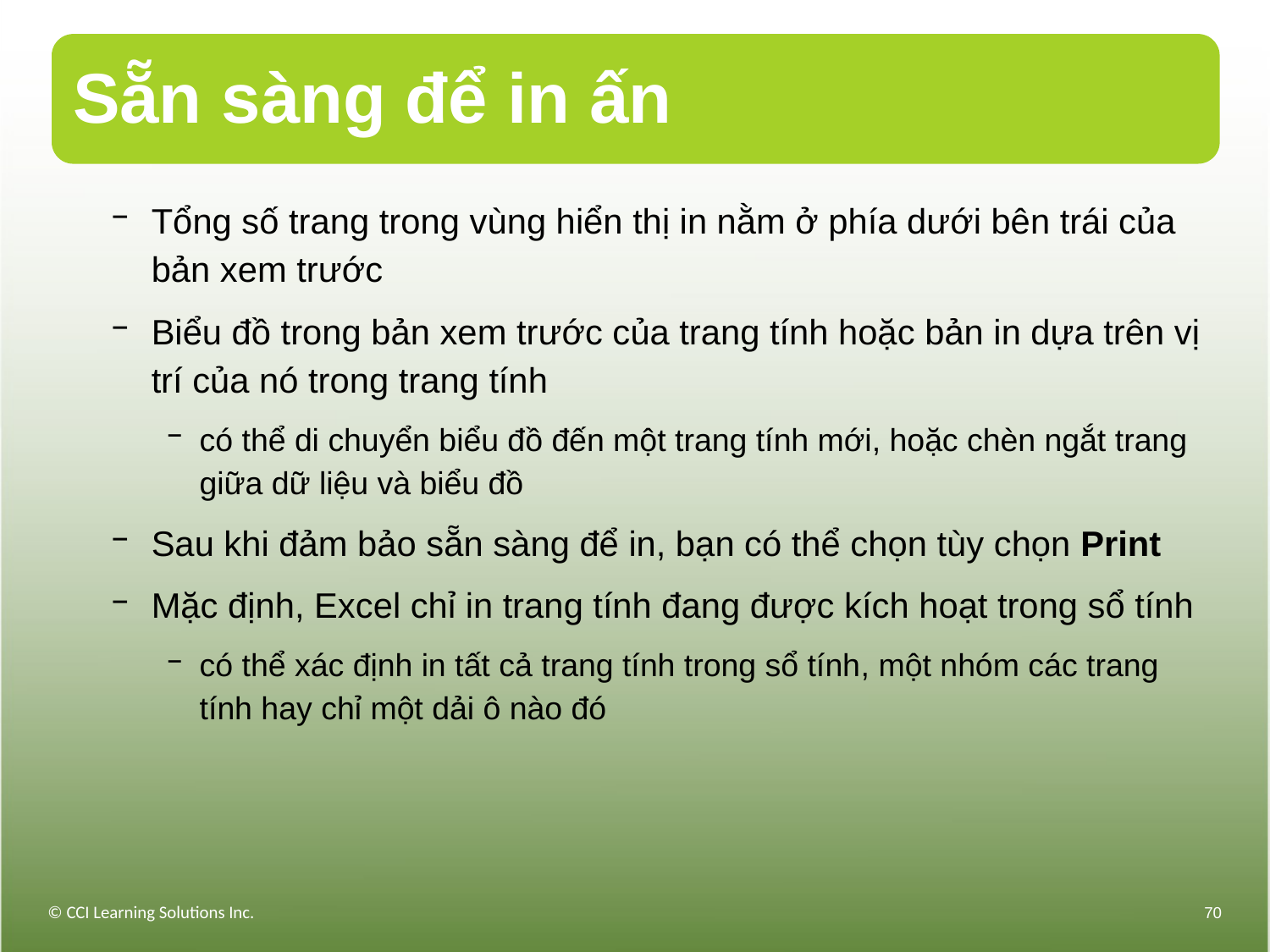

# Sẵn sàng để in ấn
Tổng số trang trong vùng hiển thị in nằm ở phía dưới bên trái của bản xem trước
Biểu đồ trong bản xem trước của trang tính hoặc bản in dựa trên vị trí của nó trong trang tính
có thể di chuyển biểu đồ đến một trang tính mới, hoặc chèn ngắt trang giữa dữ liệu và biểu đồ
Sau khi đảm bảo sẵn sàng để in, bạn có thể chọn tùy chọn Print
Mặc định, Excel chỉ in trang tính đang được kích hoạt trong sổ tính
có thể xác định in tất cả trang tính trong sổ tính, một nhóm các trang tính hay chỉ một dải ô nào đó

© CCI Learning Solutions Inc.
70